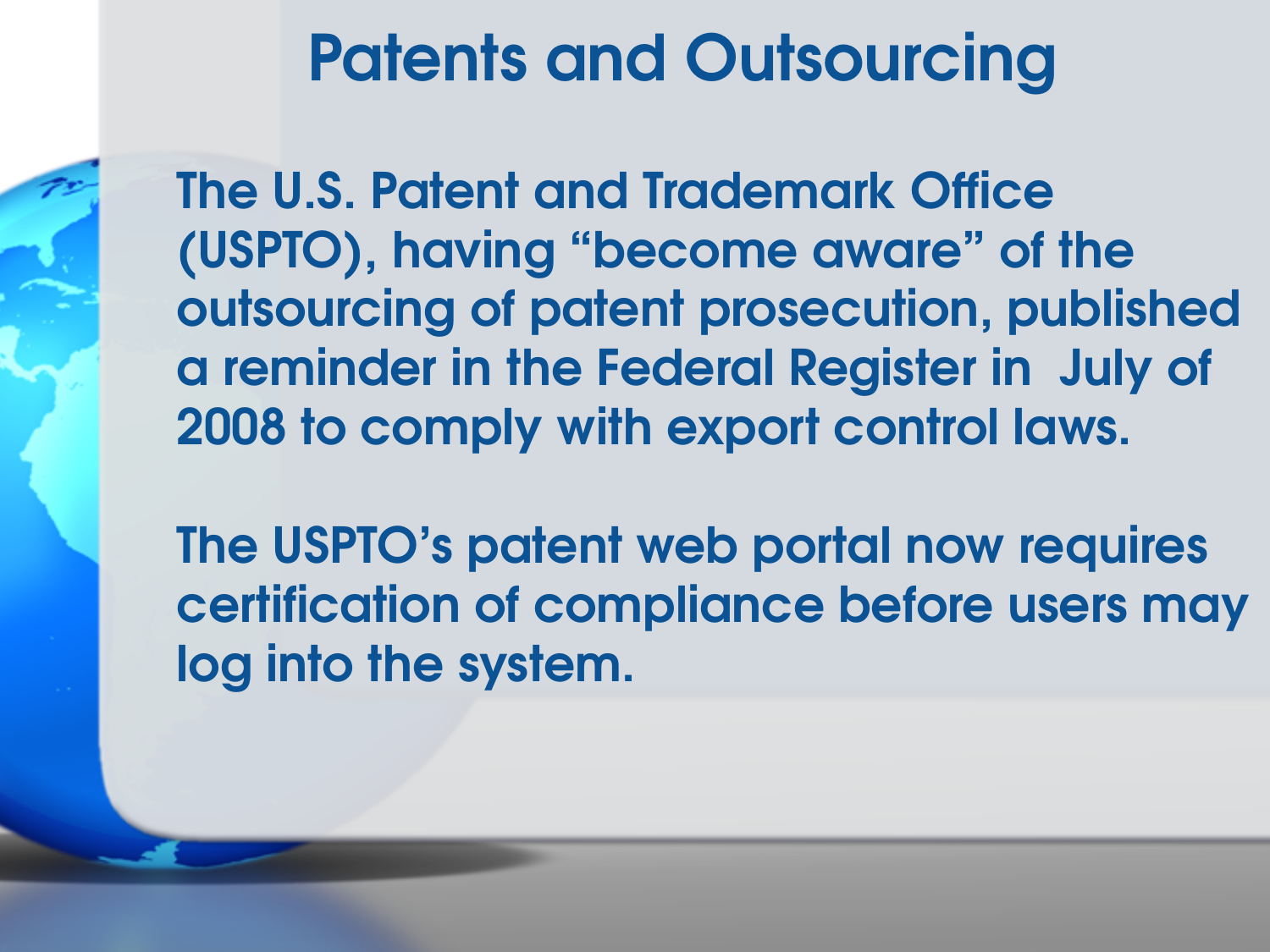

Patents and Outsourcing
The U.S. Patent and Trademark Office (USPTO), having “become aware” of the outsourcing of patent prosecution, published a reminder in the Federal Register in  July of 2008 to comply with export control laws. 
The USPTO’s patent web portal now requires certification of compliance before users may log into the system.